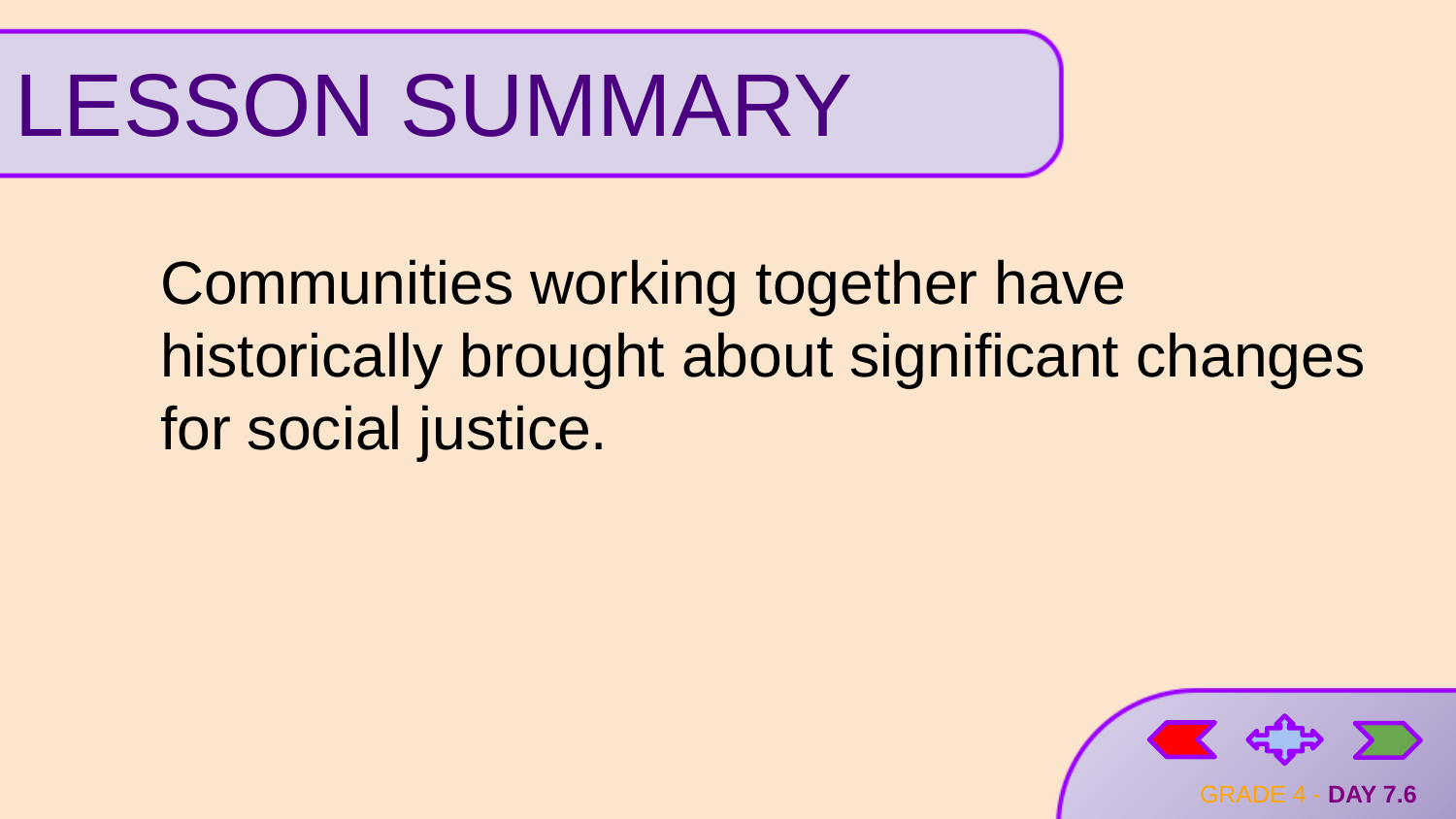

# LESSON SUMMARY

Communities working together have historically brought about significant changes for social justice.

GRADE 4 - DAY 7.6